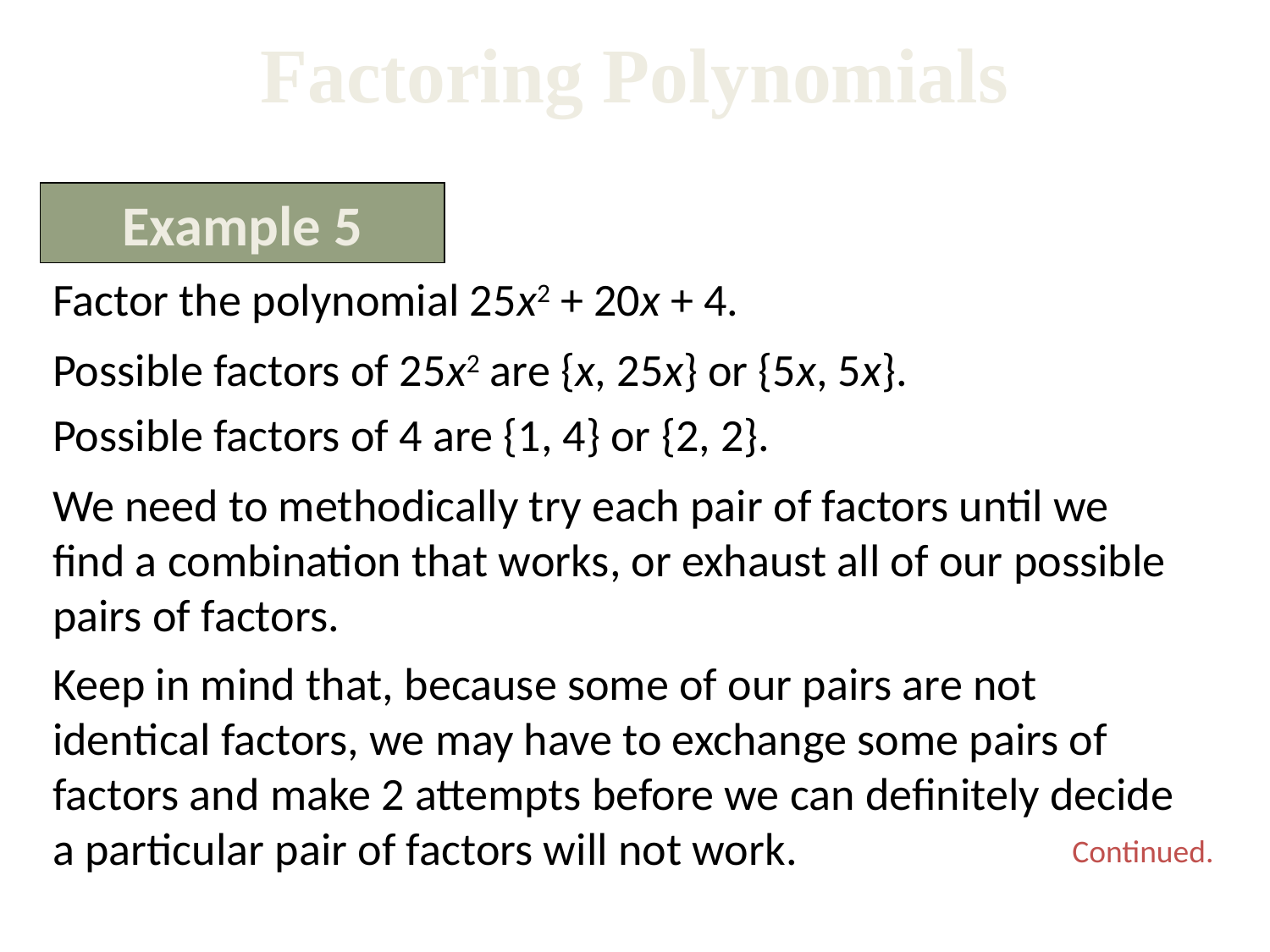

Factoring Polynomials
Example 5
Factor the polynomial 25x2 + 20x + 4.
Possible factors of 25x2 are {x, 25x} or {5x, 5x}.
Possible factors of 4 are {1, 4} or {2, 2}.
We need to methodically try each pair of factors until we find a combination that works, or exhaust all of our possible pairs of factors.
Keep in mind that, because some of our pairs are not identical factors, we may have to exchange some pairs of factors and make 2 attempts before we can definitely decide a particular pair of factors will not work.
Continued.